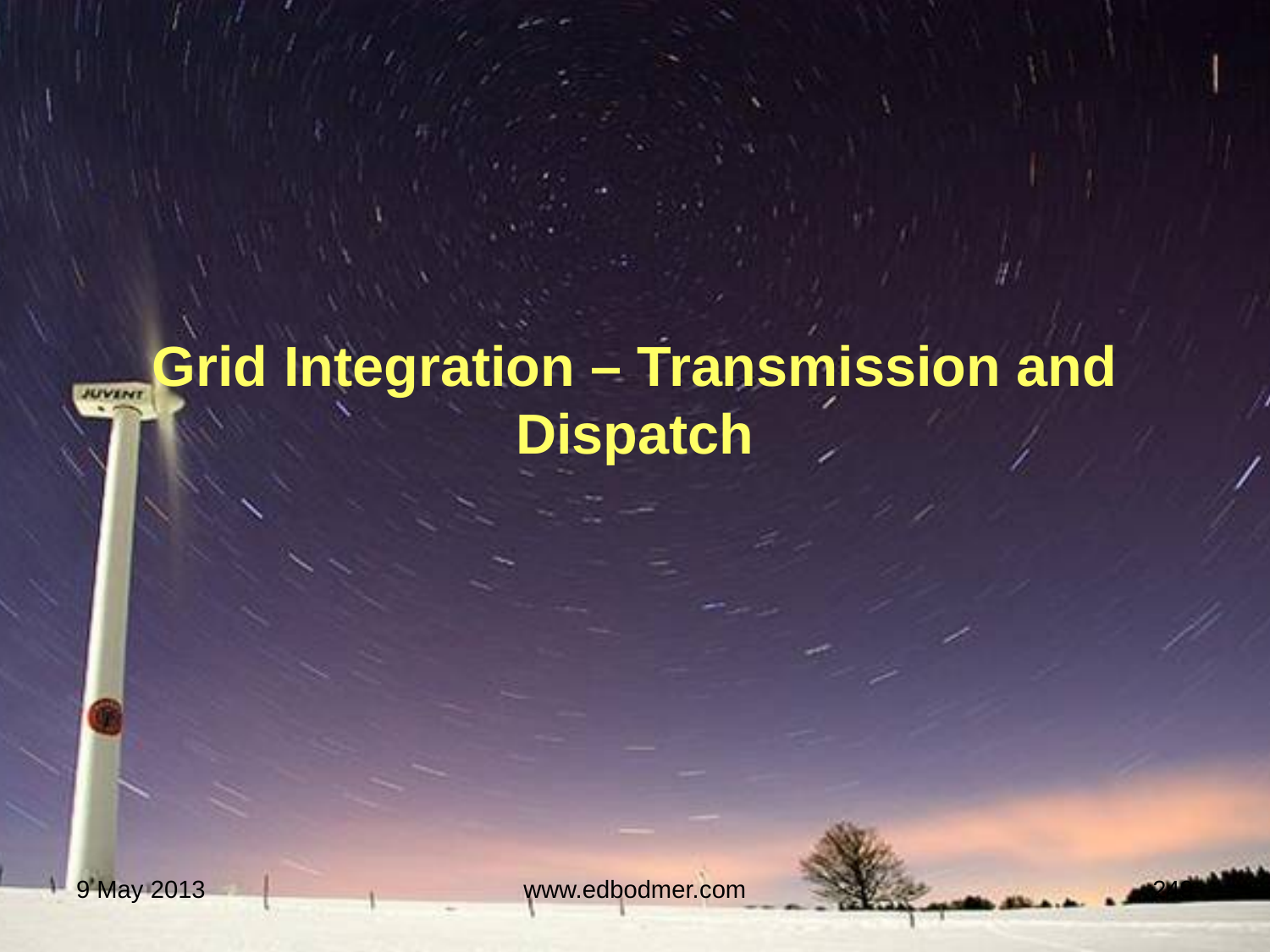

# Grid Integration – Transmission and Dispatch
9 May 2013
www.edbodmer.com
249